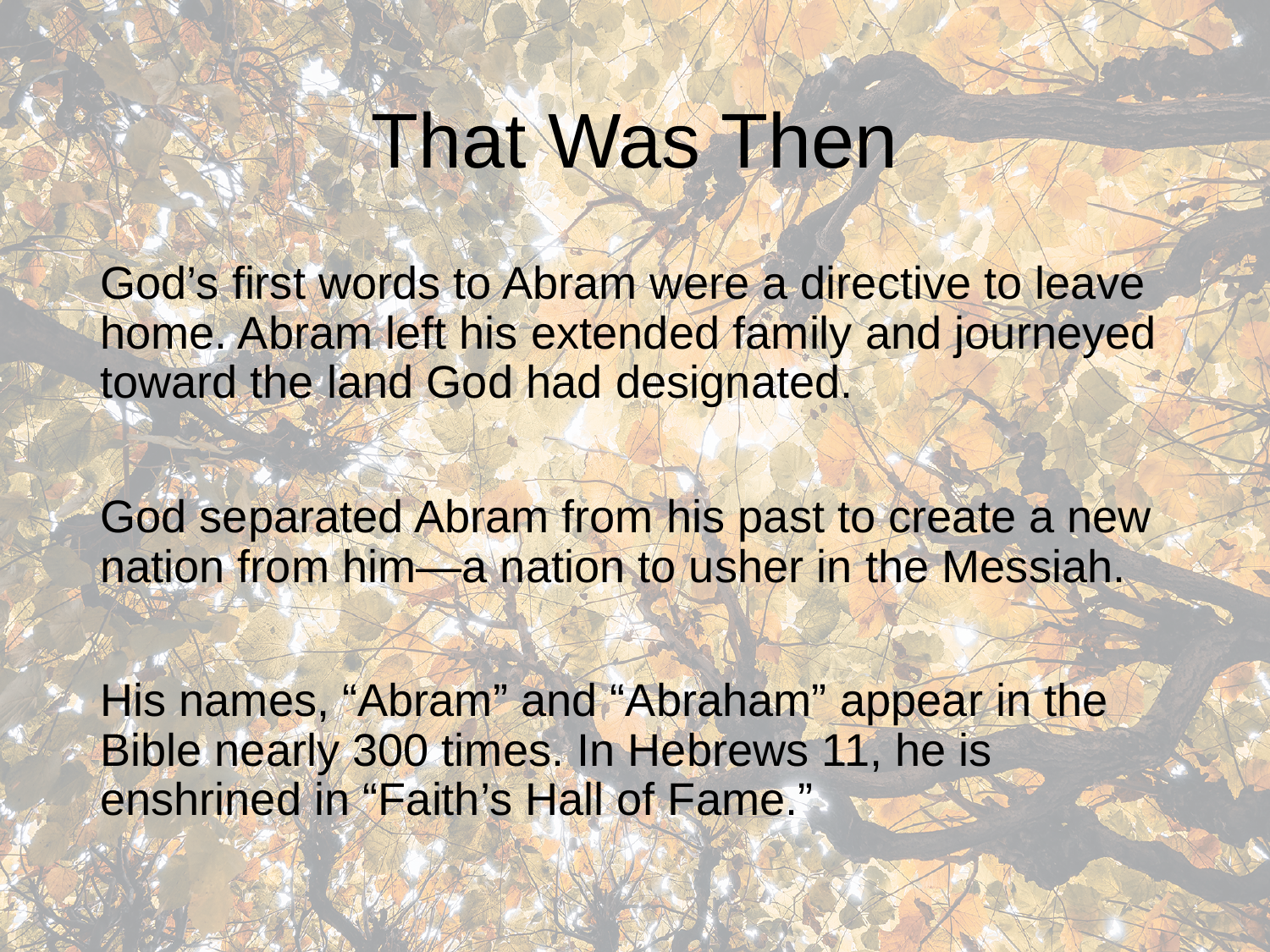

# That Was Then
God’s first words to Abram were a directive to leave home. Abram left his extended family and journeyed toward the land God had designated.

God separated Abram from his past to create a new nation from him—a nation to usher in the Messiah.

His names, “Abram” and “Abraham” appear in the Bible nearly 300 times. In Hebrews 11, he is enshrined in “Faith’s Hall of Fame.”